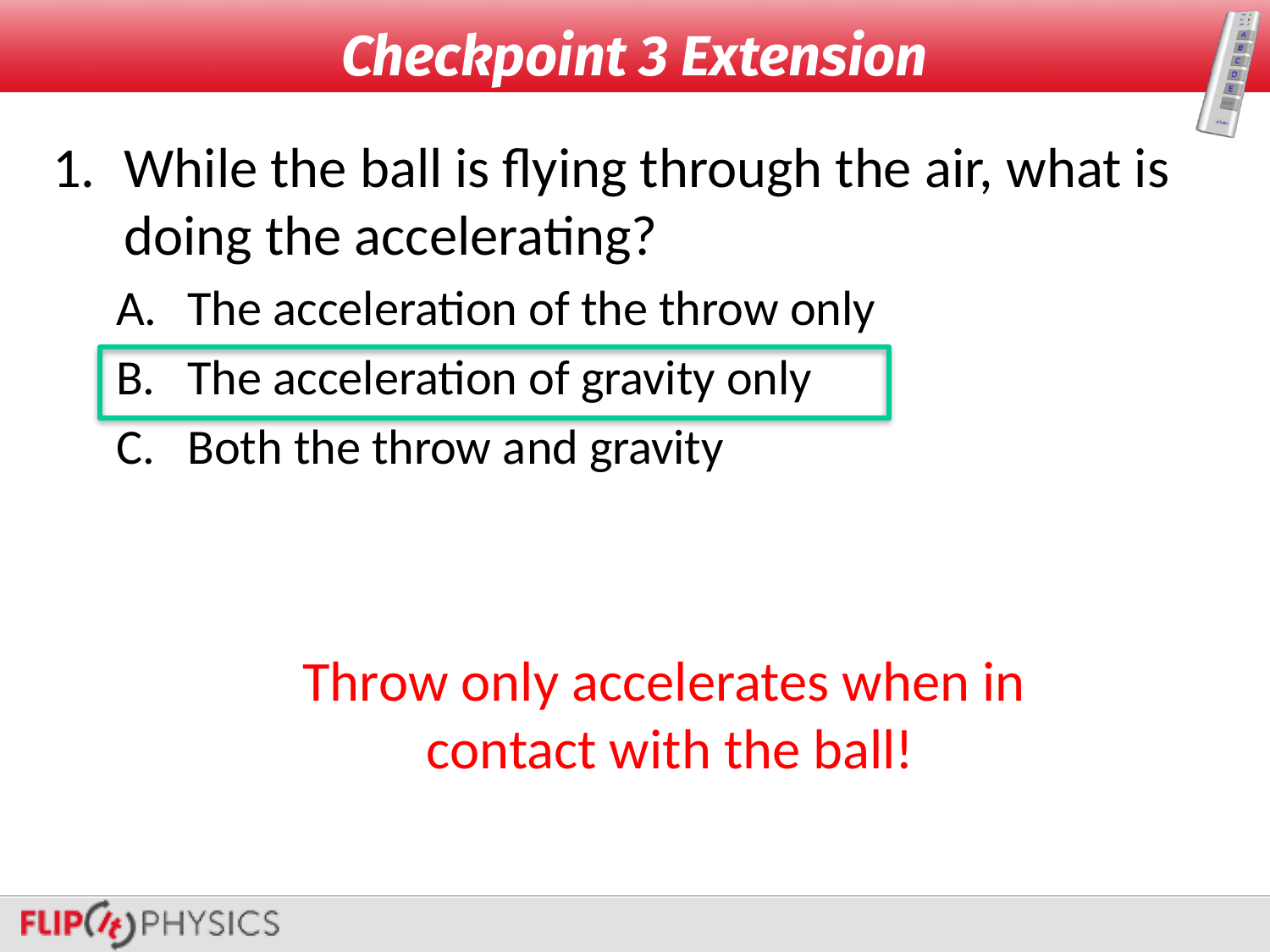

# Checkpoint 3 Extension
While the ball is flying through the air, what is doing the accelerating?
The acceleration of the throw only
The acceleration of gravity only
Both the throw and gravity

Throw only accelerates when in
contact with the ball!